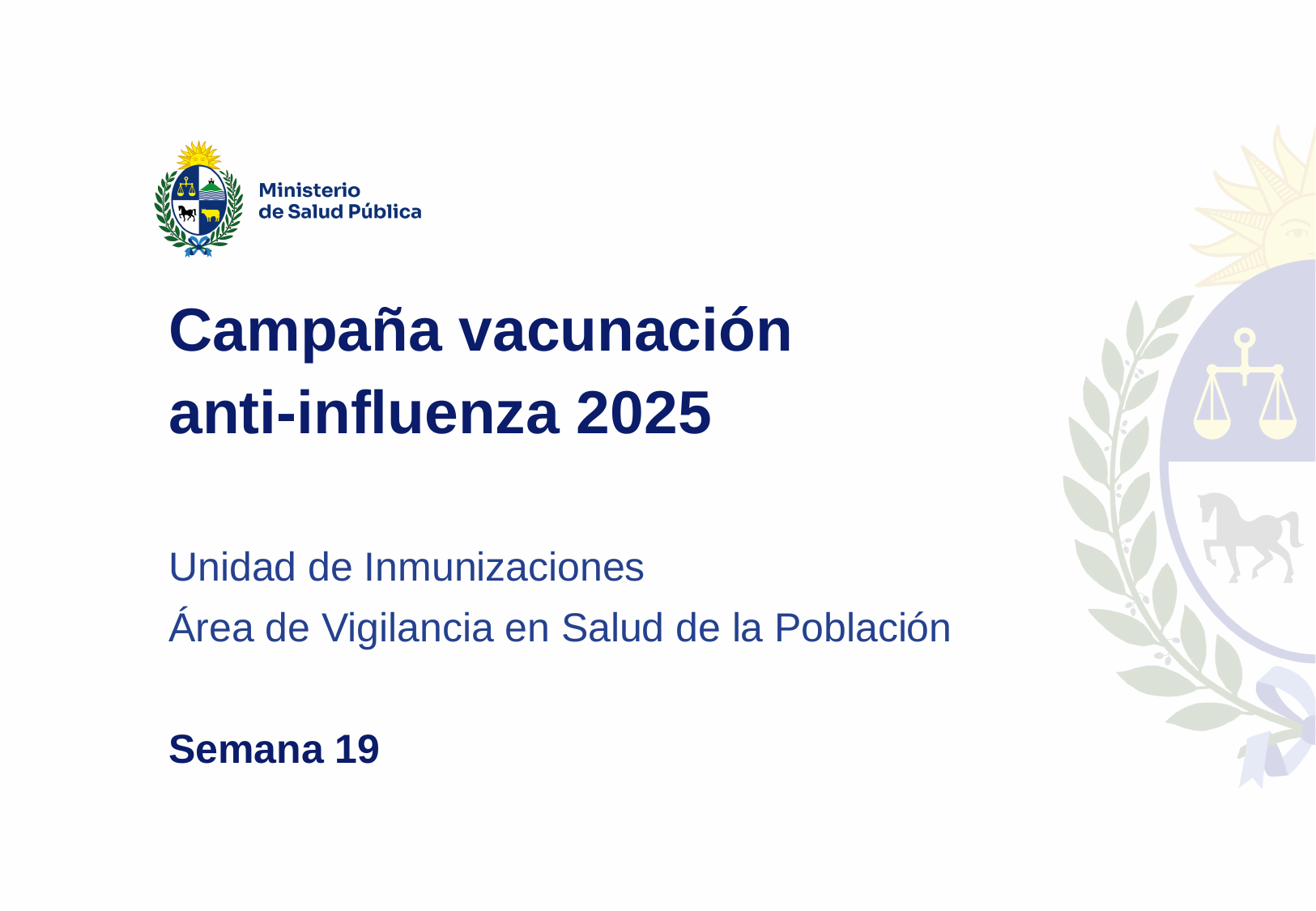

Campaña vacunación
anti-influenza 2025

Unidad de Inmunizaciones
Área de Vigilancia en Salud de la Población

Semana 19